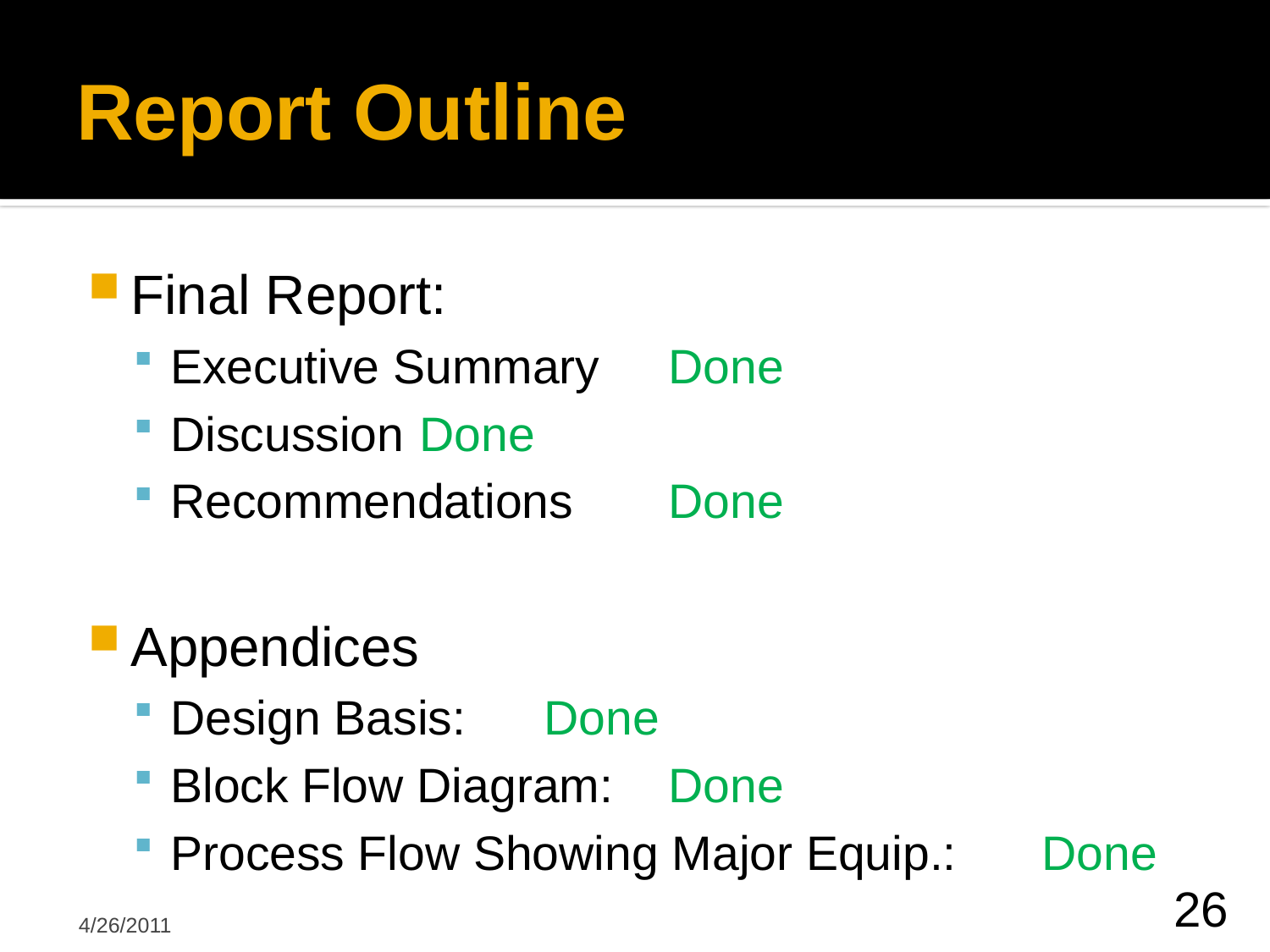

# Report Outline
Final Report:
Executive Summary				Done
Discussion					Done
Recommendations 				Done

Appendices
Design Basis: 					Done
Block Flow Diagram: 			Done
Process Flow Showing Major Equip.:  	Done

4/26/2011
26